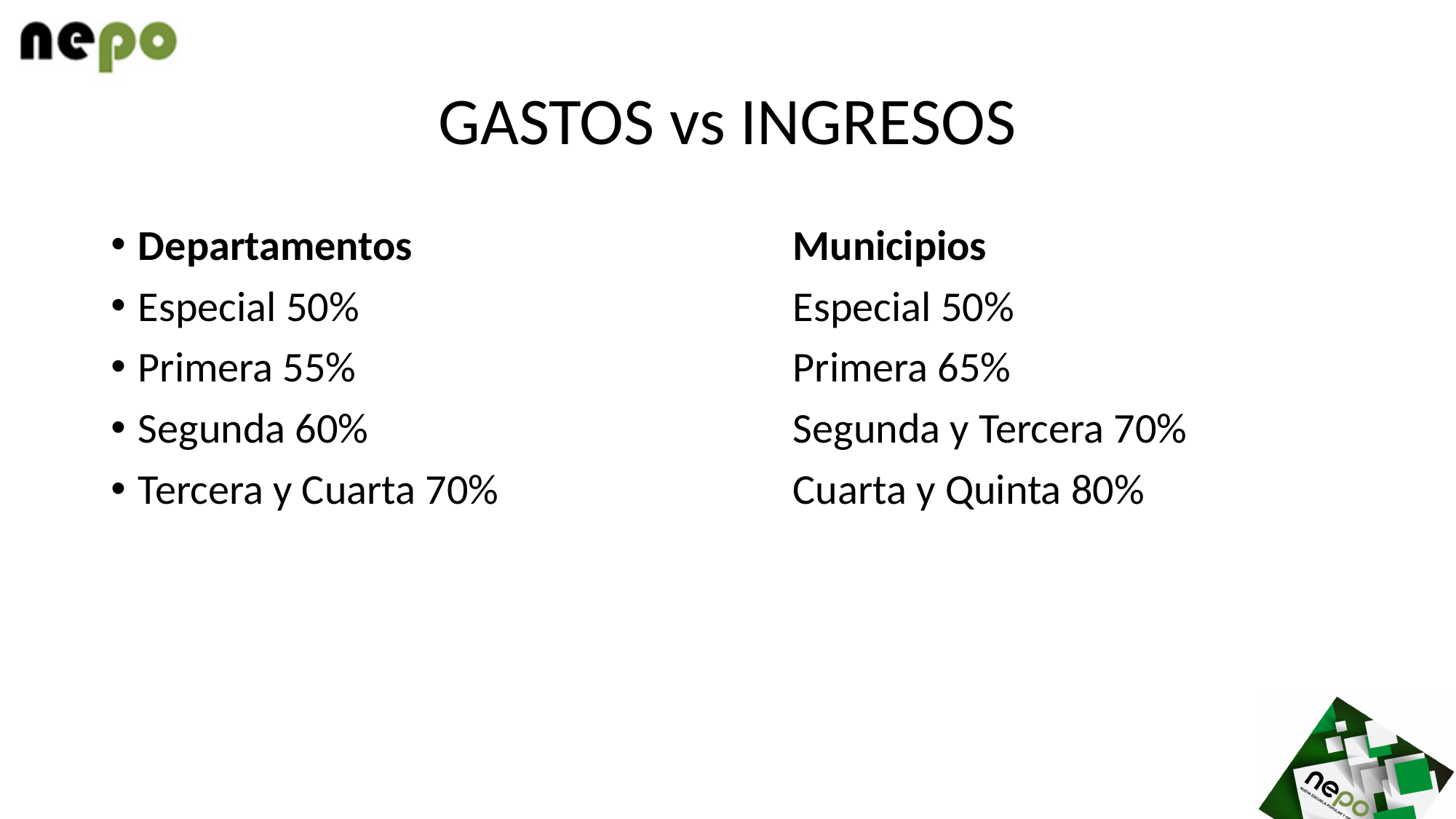

# GASTOS vs INGRESOS
Departamentos				Municipios
Especial 50%				Especial 50%
Primera 55%				Primera 65%
Segunda 60%				Segunda y Tercera 70%
Tercera y Cuarta 70%			Cuarta y Quinta 80%